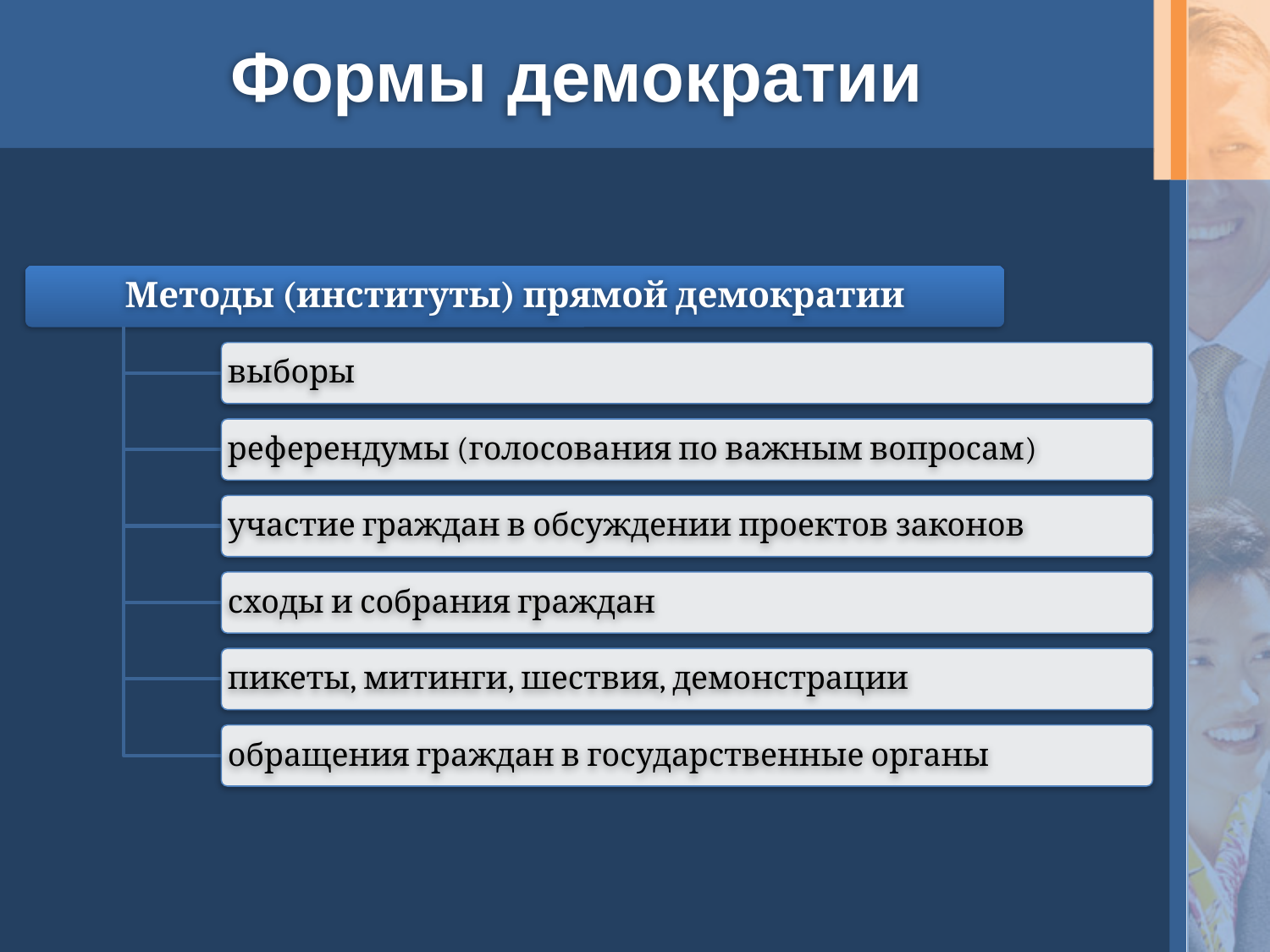

# Формы демократии

Методы (институты) прямой демократии

выборы

референдумы (голосования по важным вопросам)

участие граждан в обсуждении проектов законов

сходы и собрания граждан

пикеты, митинги, шествия, демонстрации

обращения граждан в государственные органы